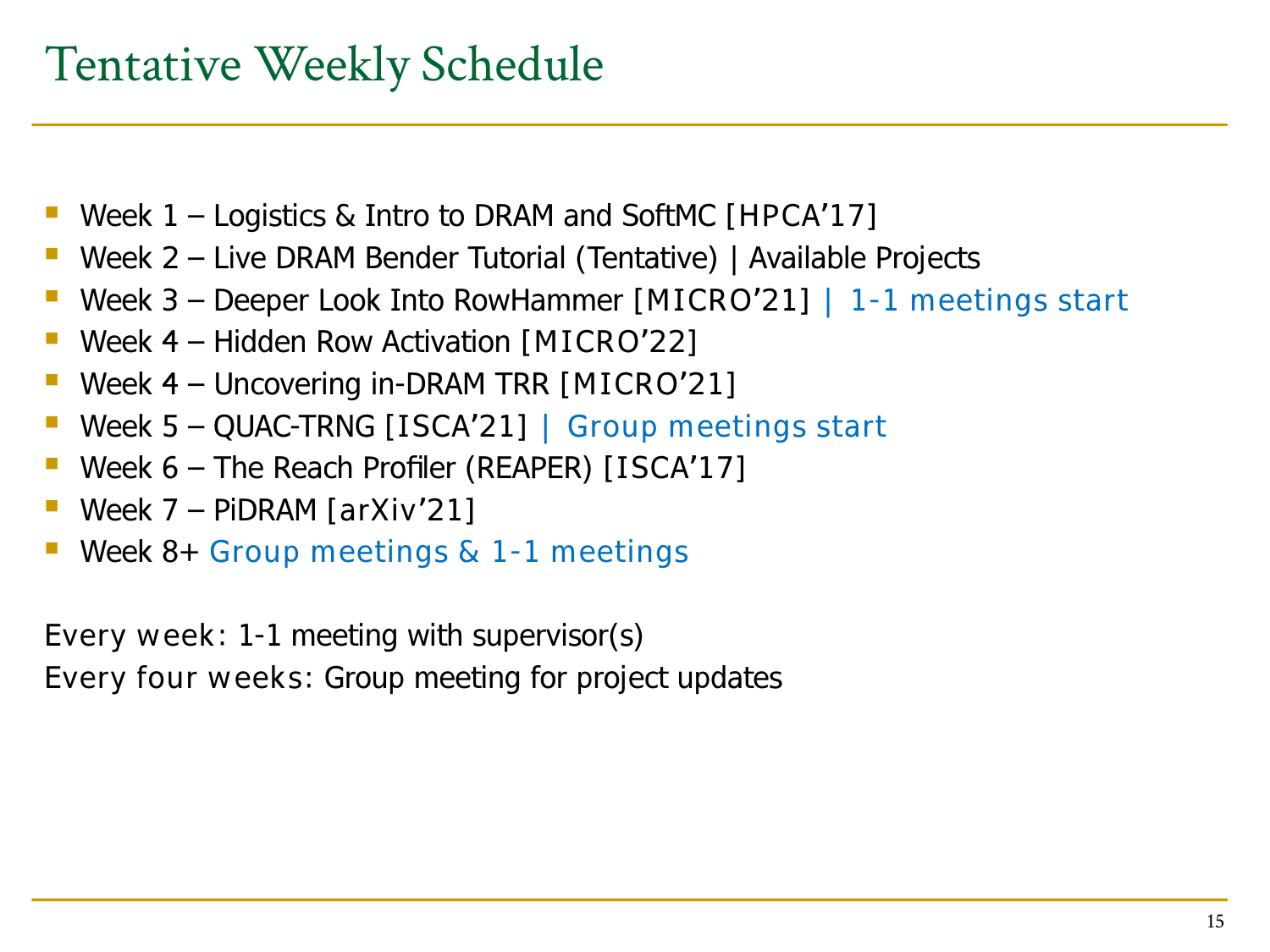

# Tentative Weekly Schedule
Week 1 – Logistics & Intro to DRAM and SoftMC [HPCA’17]
Week 2 – Live DRAM Bender Tutorial (Tentative) | Available Projects
Week 3 – Deeper Look Into RowHammer [MICRO’21] | 1-1 meetings start
Week 4 – Hidden Row Activation [MICRO’22]
Week 4 – Uncovering in-DRAM TRR [MICRO’21]
Week 5 – QUAC-TRNG [ISCA’21] | Group meetings start
Week 6 – The Reach Profiler (REAPER) [ISCA’17]
Week 7 – PiDRAM [arXiv’21]
Week 8+ Group meetings & 1-1 meetings

Every week: 1-1 meeting with supervisor(s)
Every four weeks: Group meeting for project updates
15